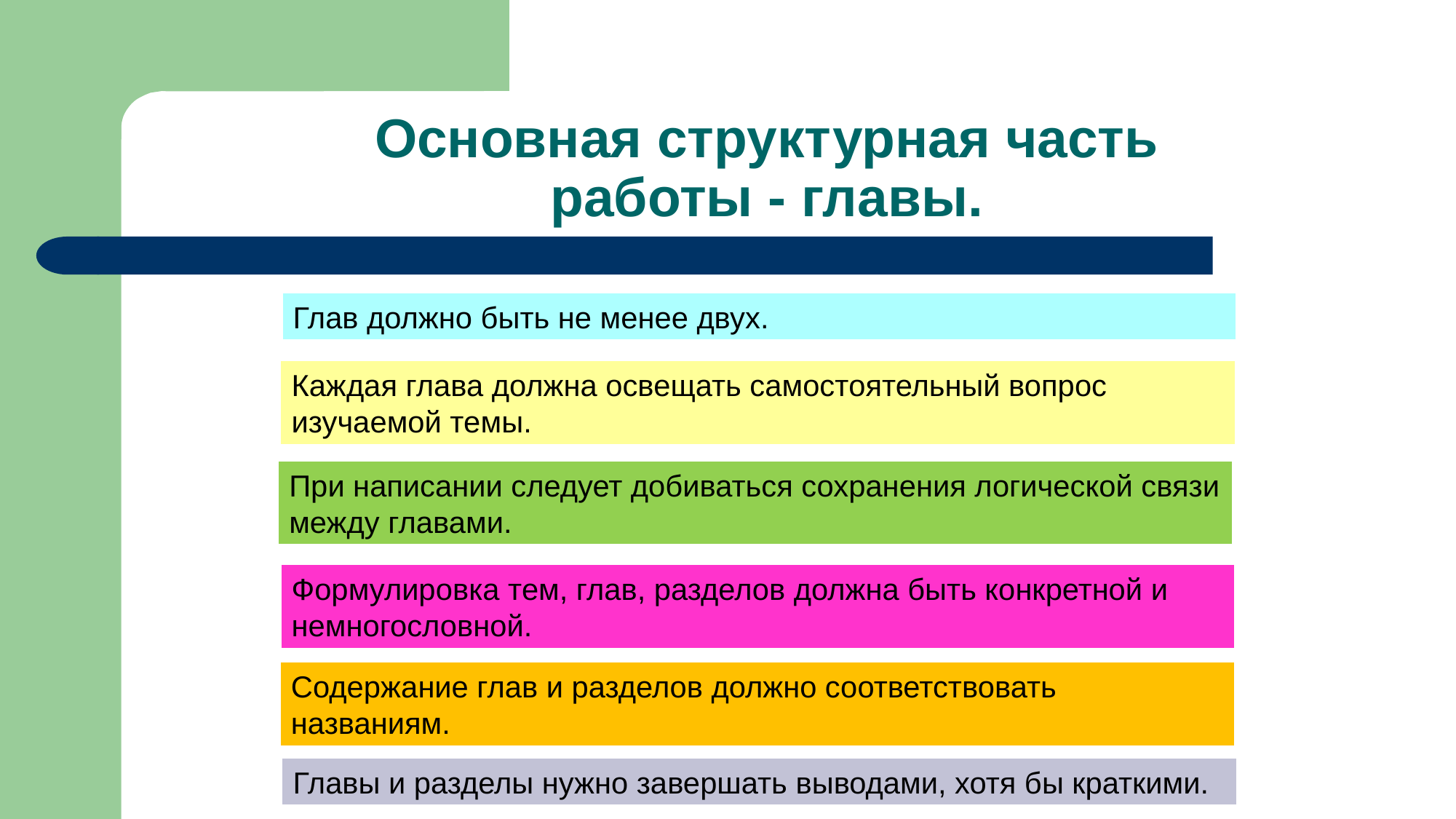

# Основная структурная часть работы - главы.
Глав должно быть не менее двух.

Каждая глава должна освещать самостоятельный вопрос изучаемой темы.
При написании следует добиваться сохранения логической связи между главами.
Формулировка тем, глав, разделов должна быть конкретной и немногословной.
Содержание глав и разделов должно соответствовать названиям.
Главы и разделы нужно завершать выводами, хотя бы краткими.